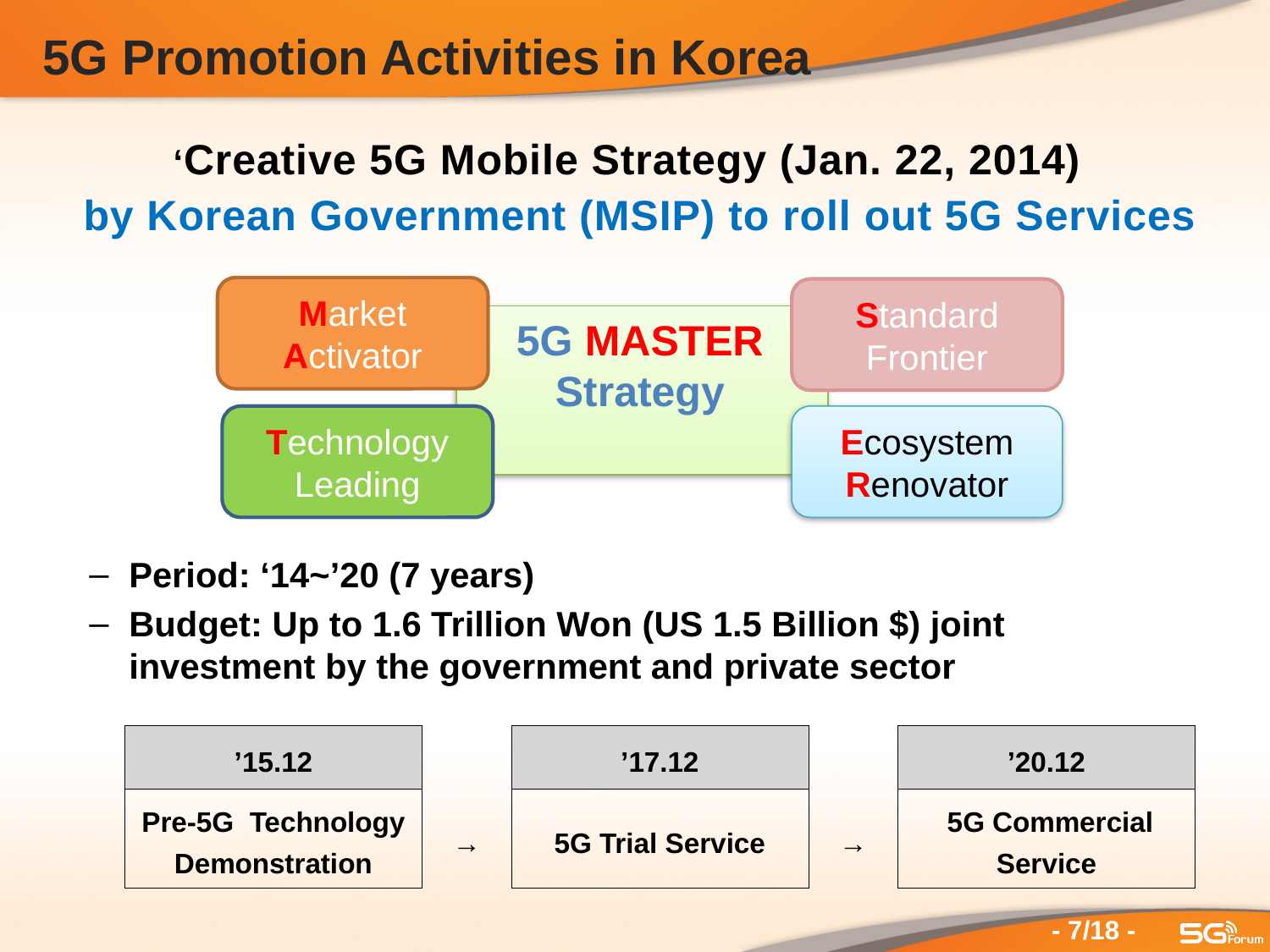

# 5G Promotion Activities in Korea
‘Creative 5G Mobile Strategy (Jan. 22, 2014)
by Korean Government (MSIP) to roll out 5G Services
Market Activator
Standard Frontier

5G MASTER
Strategy
Technology Leading
Ecosystem Renovator
Period: ‘14~’20 (7 years)
Budget: Up to 1.6 Trillion Won (US 1.5 Billion $) joint investment by the government and private sector
| ’15.12 |  | ’17.12 |  | ’20.12 |
| --- | --- | --- | --- | --- |
| Pre-5G Technology Demonstration | → | 5G Trial Service | → | 5G Commercial Service |
- 7/18 -